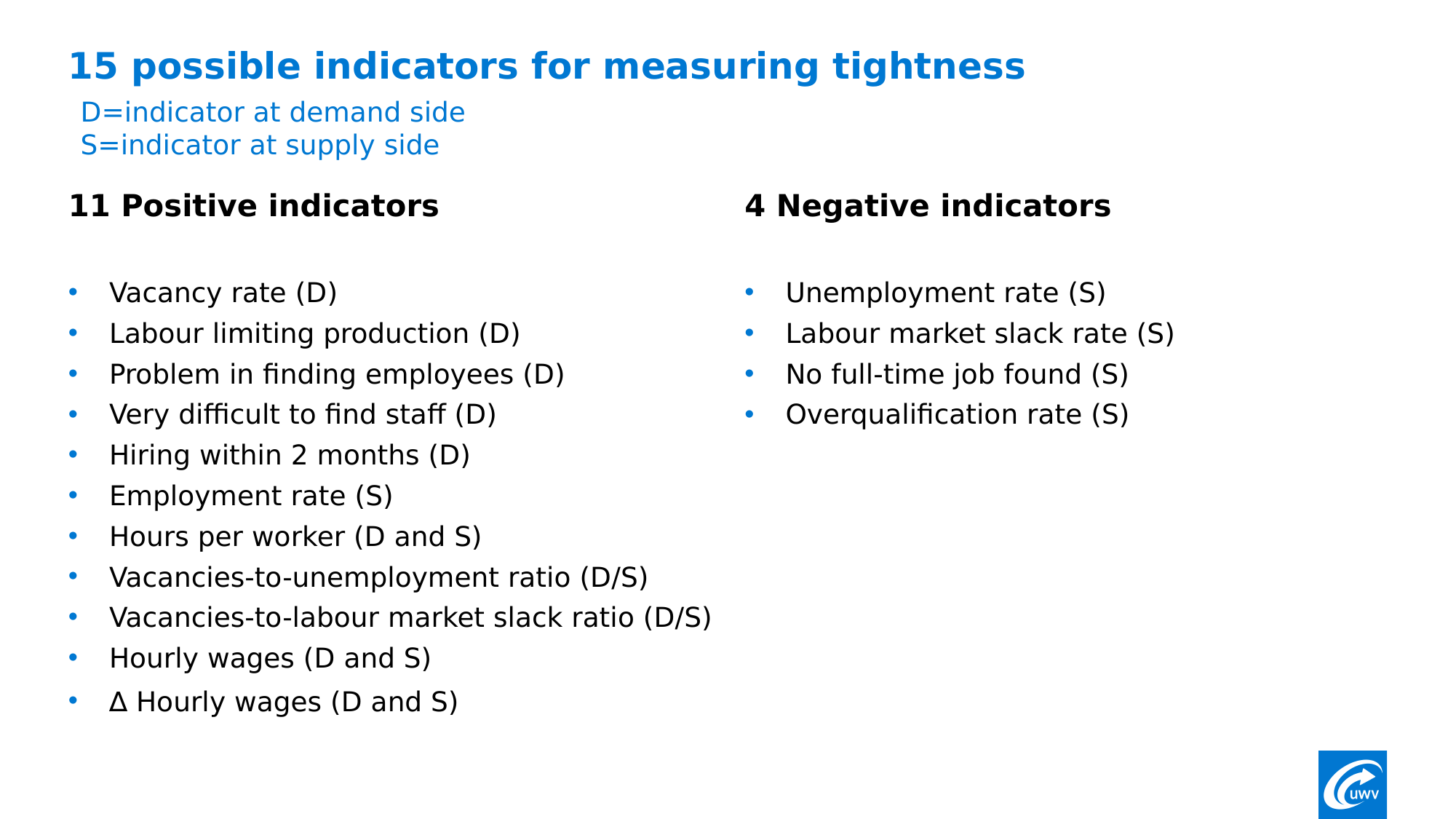

# 15 possible indicators for measuring tightness
D=indicator at demand side
S=indicator at supply side
11 Positive indicators

Vacancy rate (D)
Labour limiting production (D)
Problem in finding employees (D)
Very difficult to find staff (D)
Hiring within 2 months (D)
Employment rate (S)
Hours per worker (D and S)
Vacancies-to-unemployment ratio (D/S)
Vacancies-to-labour market slack ratio (D/S)
Hourly wages (D and S)
∆ Hourly wages (D and S)
4 Negative indicators

Unemployment rate (S)
Labour market slack rate (S)
No full-time job found (S)
Overqualification rate (S)